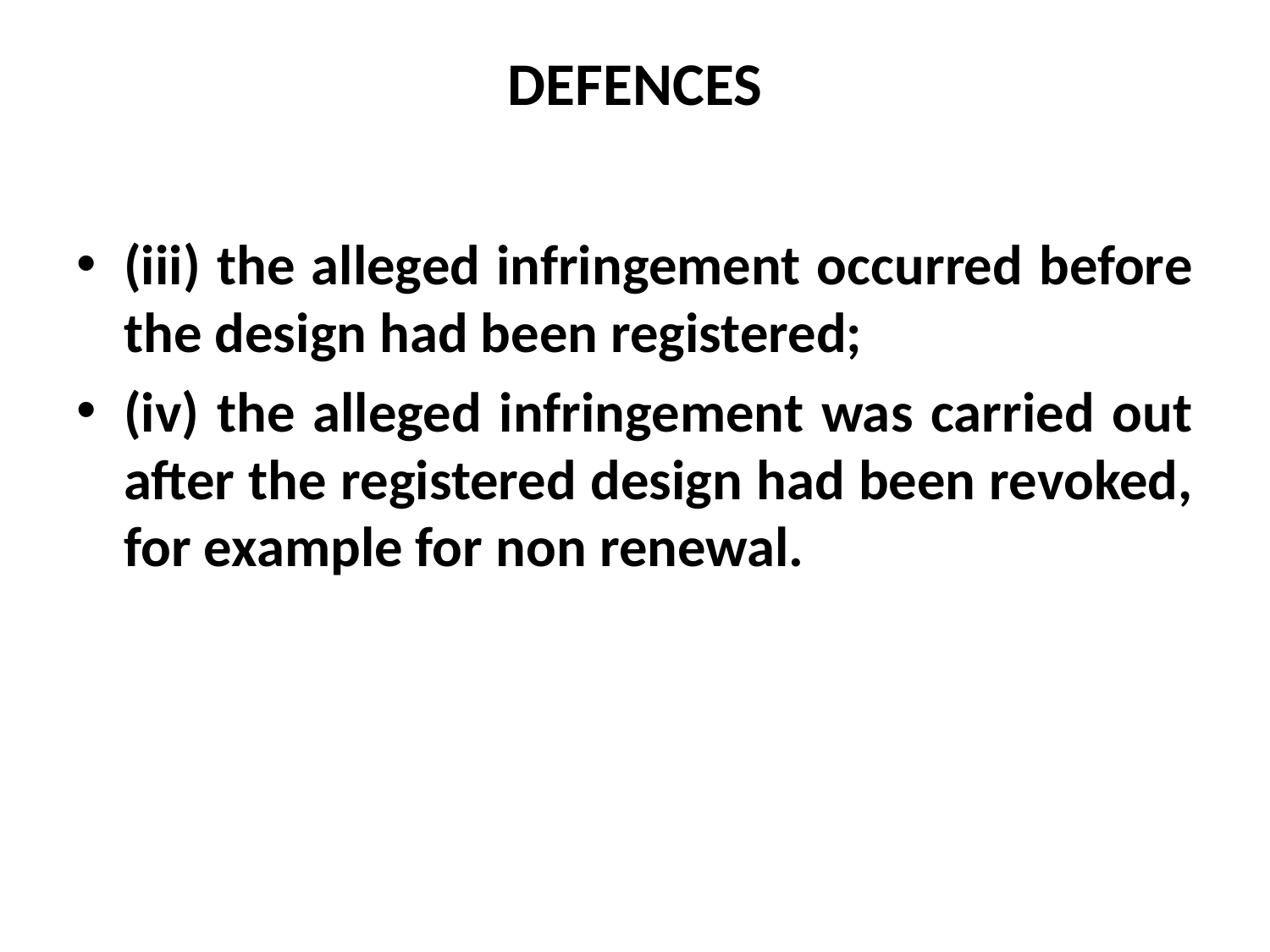

# DEFENCES
(iii) the alleged infringement occurred before the design had been registered;
(iv) the alleged infringement was carried out after the registered design had been revoked, for example for non renewal.